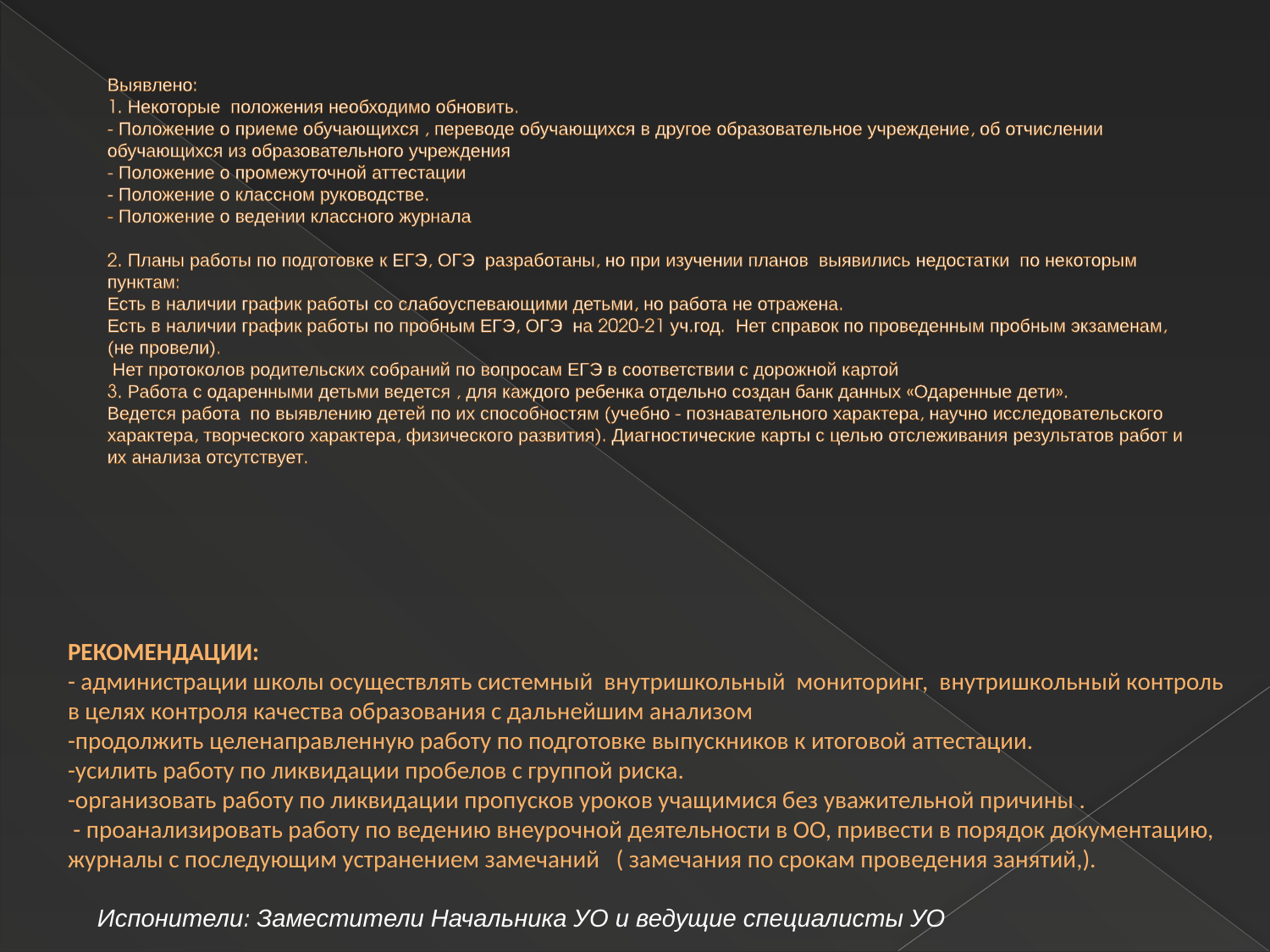

# Выявлено: 1. Некоторые  положения необходимо обновить. - Положение о приеме обучающихся , переводе обучающихся в другое образовательное учреждение, об отчислении обучающихся из образовательного учреждения - Положение о промежуточной аттестации - Положение о классном руководстве. - Положение о ведении классного журнала 2. Планы работы по подготовке к ЕГЭ, ОГЭ  разработаны, но при изучении планов  выявились недостатки  по некоторым пунктам: Есть в наличии график работы со слабоуспевающими детьми, но работа не отражена. Есть в наличии график работы по пробным ЕГЭ, ОГЭ  на 2020-21 уч.год.  Нет справок по проведенным пробным экзаменам,(не провели). Нет протоколов родительских собраний по вопросам ЕГЭ в соответствии с дорожной картой 3. Работа с одаренными детьми ведется , для каждого ребенка отдельно создан банк данных «Одаренные дети». Ведется работа  по выявлению детей по их способностям (учебно - познавательного характера, научно исследовательского характера, творческого характера, физического развития). Диагностические карты с целью отслеживания результатов работ и их анализа отсутствует.
РЕКОМЕНДАЦИИ:
- администрации школы осуществлять системный  внутришкольный  мониторинг,  внутришкольный контроль в целях контроля качества образования с дальнейшим анализом
-продолжить целенаправленную работу по подготовке выпускников к итоговой аттестации.
-усилить работу по ликвидации пробелов с группой риска.
-организовать работу по ликвидации пропусков уроков учащимися без уважительной причины .
 - проанализировать работу по ведению внеурочной деятельности в ОО, привести в порядок документацию, журналы с последующим устранением замечаний   ( замечания по срокам проведения занятий,).
Испонители: Заместители Начальника УО и ведущие специалисты УО